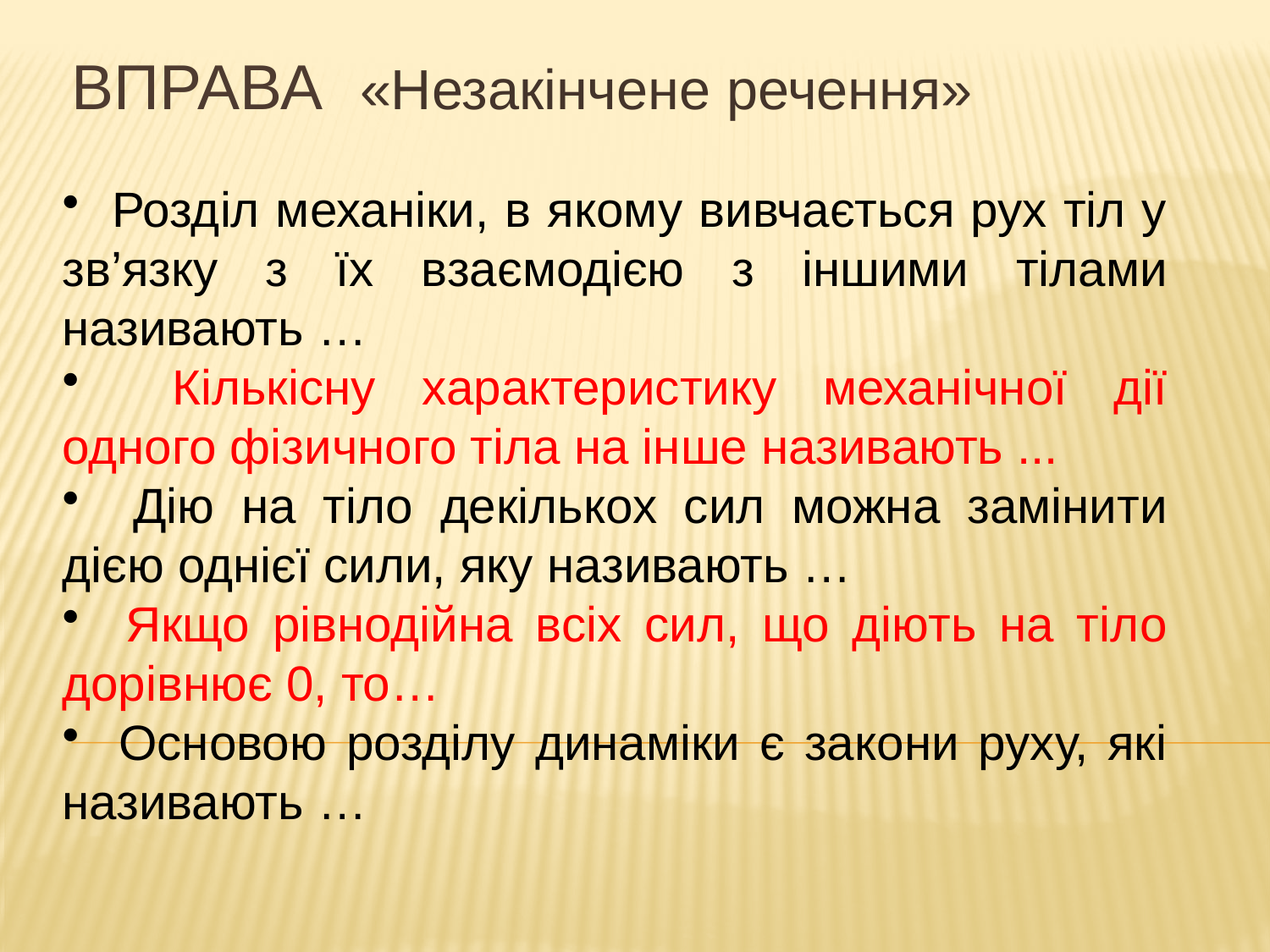

«Незакінчене речення»
# Вправа
  Розділ механіки, в якому вивчається рух тіл у зв’язку з їх взаємодією з іншими тілами називають …
  Кількісну характеристику механічної дії одного фізичного тіла на інше називають ...
  Дію на тіло декількох сил можна замінити дією однієї сили, яку називають …
  Якщо рівнодійна всіх сил, що діють на тіло дорівнює 0, то…
  Основою розділу динаміки є закони руху, які називають …